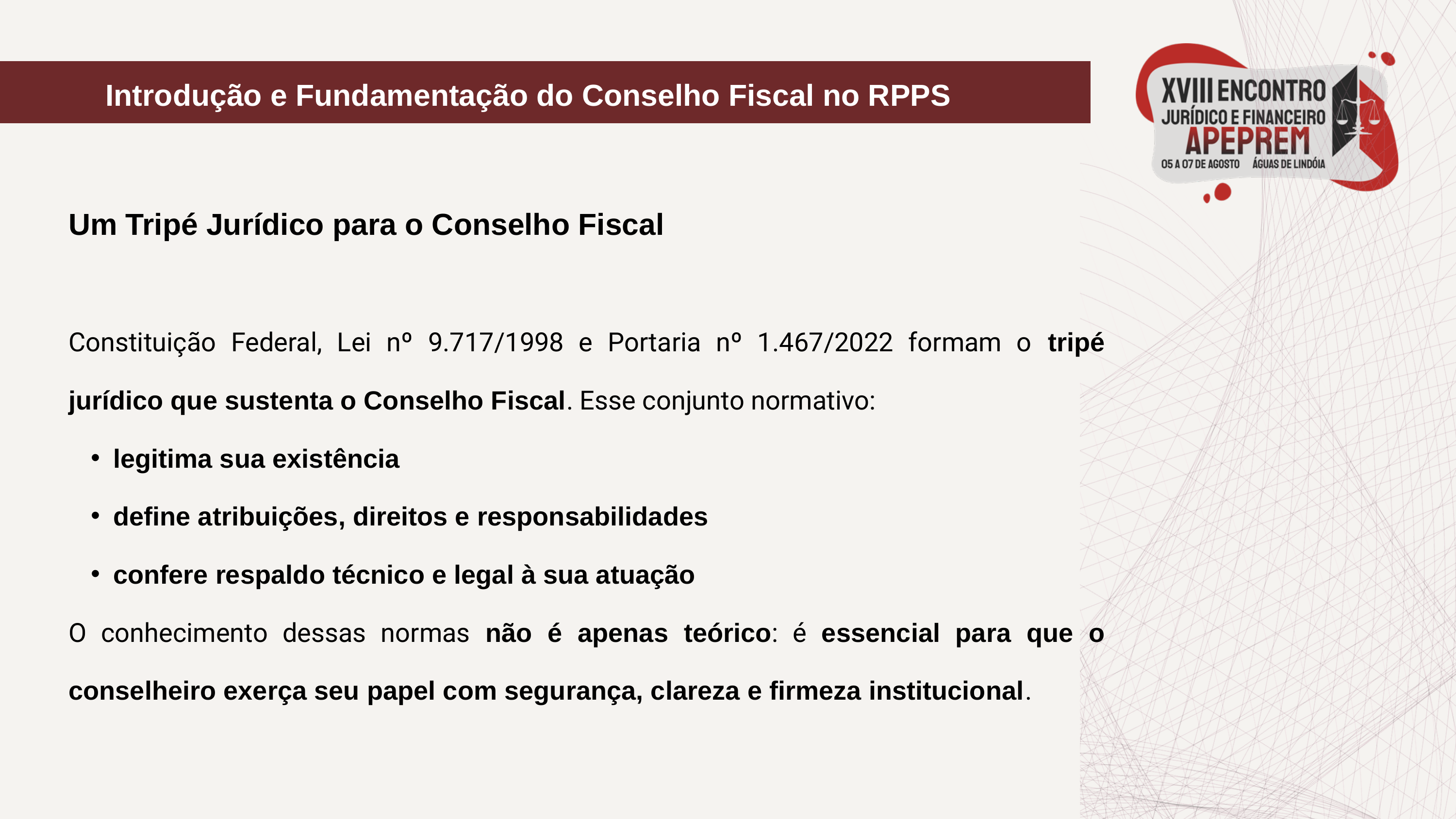

Introdução e Fundamentação do Conselho Fiscal no RPPS
Um Tripé Jurídico para o Conselho Fiscal
Constituição Federal, Lei nº 9.717/1998 e Portaria nº 1.467/2022 formam o tripé jurídico que sustenta o Conselho Fiscal. Esse conjunto normativo:
legitima sua existência
define atribuições, direitos e responsabilidades
confere respaldo técnico e legal à sua atuação
O conhecimento dessas normas não é apenas teórico: é essencial para que o conselheiro exerça seu papel com segurança, clareza e firmeza institucional.